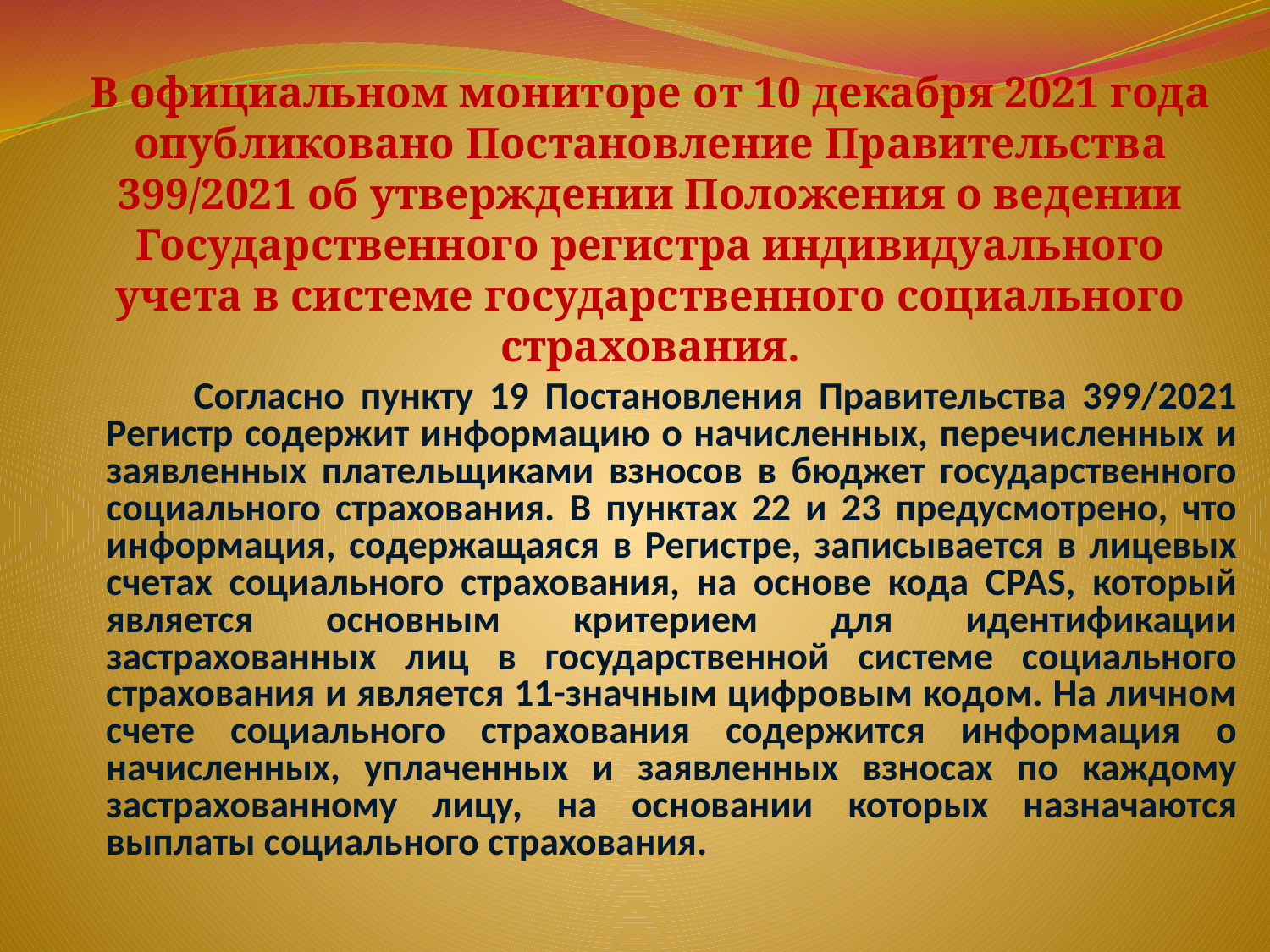

В официальном мониторе от 10 декабря 2021 года опубликовано Постановление Правительства 399/2021 об утверждении Положения о ведении Государственного регистра индивидуального учета в системе государственного социального страхования.
# Согласно пункту 19 Постановления Правительства 399/2021 Регистр содержит информацию о начисленных, перечисленных и заявленных плательщиками взносов в бюджет государственного социального страхования. В пунктах 22 и 23 предусмотрено, что информация, содержащаяся в Регистре, записывается в лицевых счетах социального страхования, на основе кода CPAS, который является основным критерием для идентификации застрахованных лиц в государственной системе социального страхования и является 11-значным цифровым кодом. На личном счете социального страхования содержится информация о начисленных, уплаченных и заявленных взносах по каждому застрахованному лицу, на основании которых назначаются выплаты социального страхования.